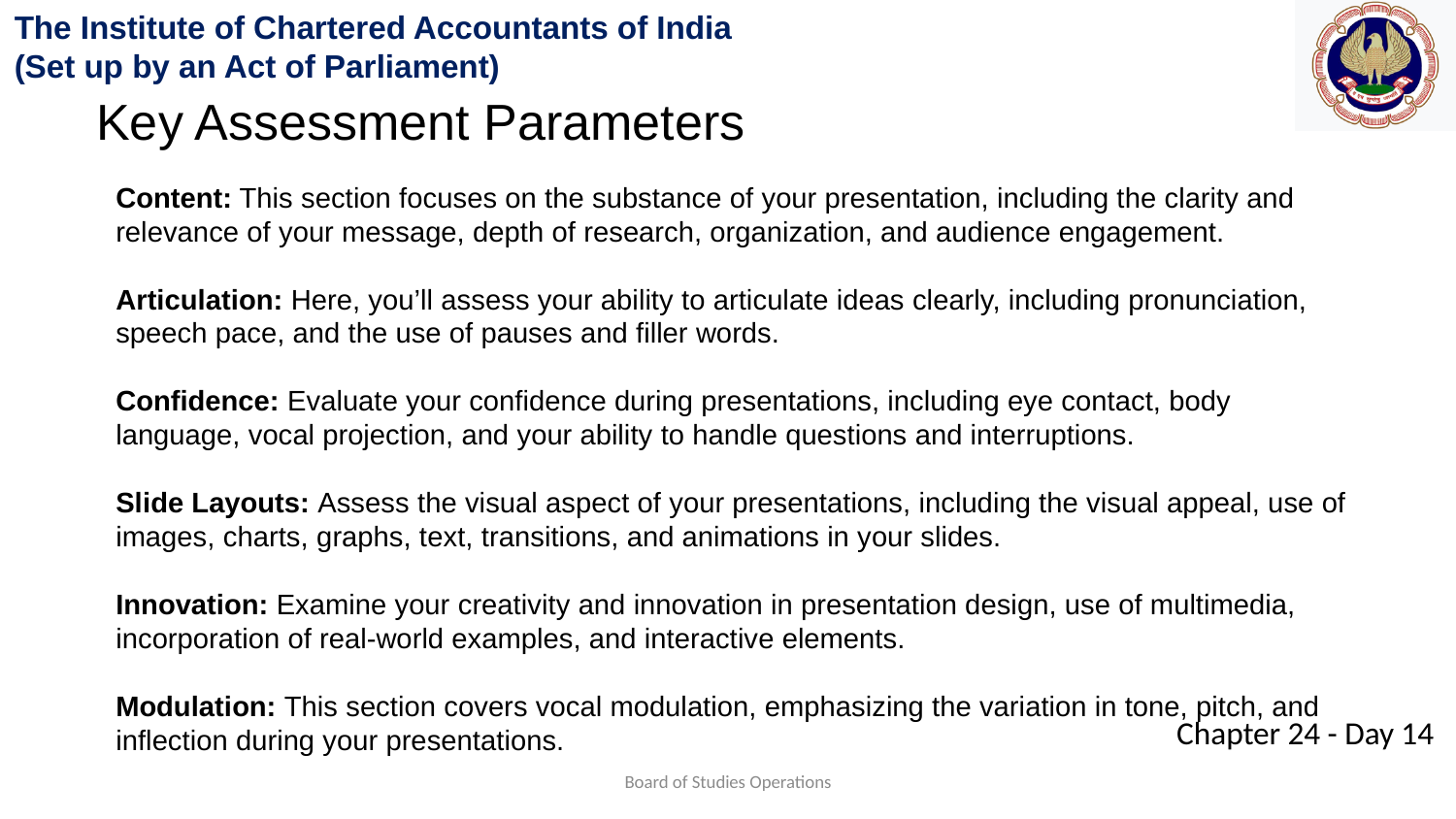

Key Assessment Parameters

Content: This section focuses on the substance of your presentation, including the clarity and relevance of your message, depth of research, organization, and audience engagement.

Articulation: Here, you’ll assess your ability to articulate ideas clearly, including pronunciation, speech pace, and the use of pauses and filler words.

Confidence: Evaluate your confidence during presentations, including eye contact, body language, vocal projection, and your ability to handle questions and interruptions.

Slide Layouts: Assess the visual aspect of your presentations, including the visual appeal, use of images, charts, graphs, text, transitions, and animations in your slides.

Innovation: Examine your creativity and innovation in presentation design, use of multimedia, incorporation of real-world examples, and interactive elements.

Modulation: This section covers vocal modulation, emphasizing the variation in tone, pitch, and inflection during your presentations.
Board of Studies Operations